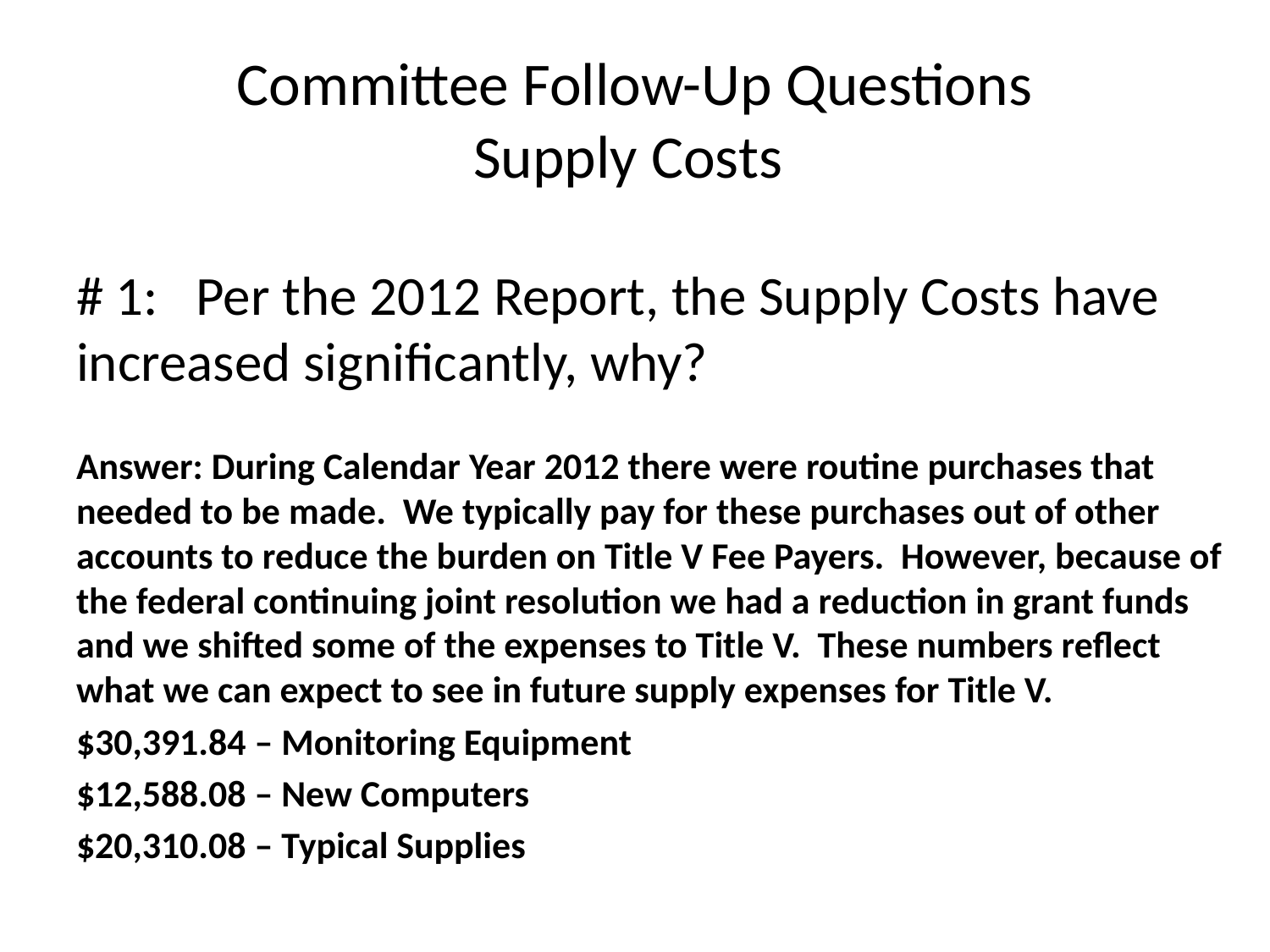

# Committee Follow-Up Questions Supply Costs
# 1:   Per the 2012 Report, the Supply Costs have increased significantly, why?

Answer: During Calendar Year 2012 there were routine purchases that needed to be made.  We typically pay for these purchases out of other accounts to reduce the burden on Title V Fee Payers.  However, because of the federal continuing joint resolution we had a reduction in grant funds and we shifted some of the expenses to Title V.  These numbers reflect what we can expect to see in future supply expenses for Title V.
$30,391.84 – Monitoring Equipment
$12,588.08 – New Computers
$20,310.08 – Typical Supplies